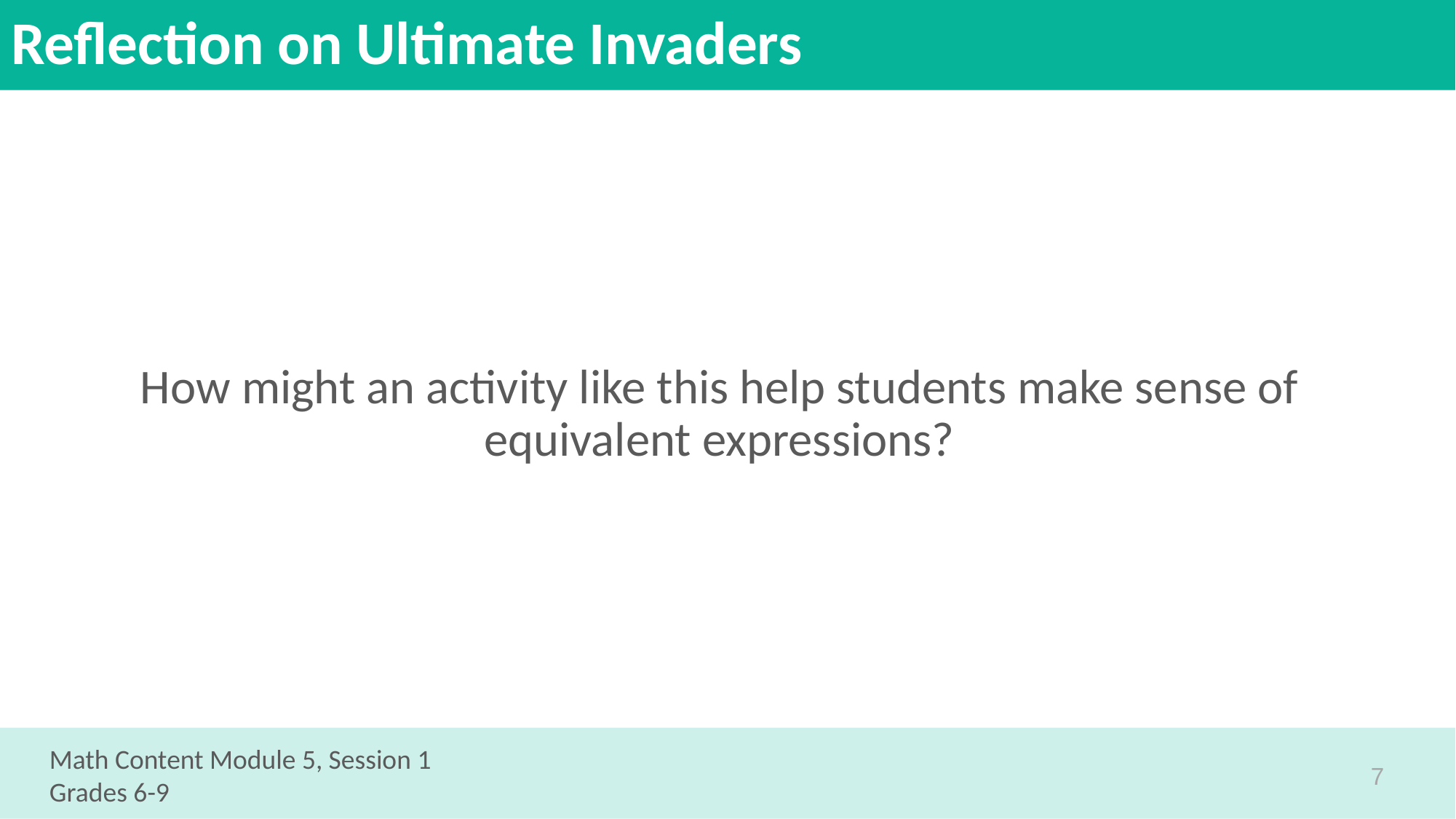

# Reflection on Ultimate Invaders

How might an activity like this help students make sense of equivalent expressions?
Math Content Module 5, Session 1
Grades 6-9
7